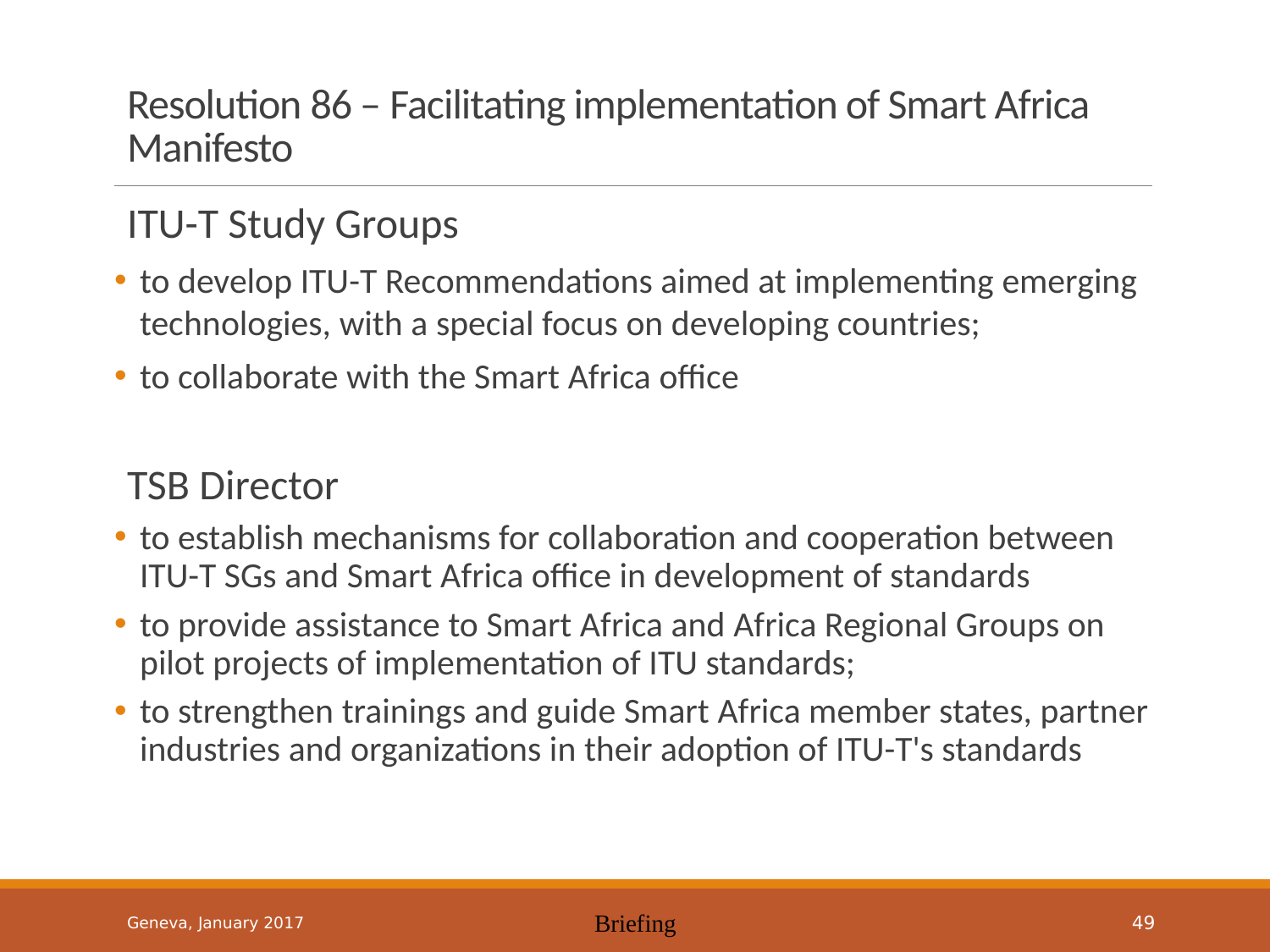

# Resolution 86 – Facilitating implementation of Smart Africa Manifesto
ITU-T Study Groups
to develop ITU-T Recommendations aimed at implementing emerging technologies, with a special focus on developing countries;
to collaborate with the Smart Africa office

TSB Director
to establish mechanisms for collaboration and cooperation between ITU-T SGs and Smart Africa office in development of standards
to provide assistance to Smart Africa and Africa Regional Groups on pilot projects of implementation of ITU standards;
to strengthen trainings and guide Smart Africa member states, partner industries and organizations in their adoption of ITU-T's standards

Geneva, January 2017
Briefing
49